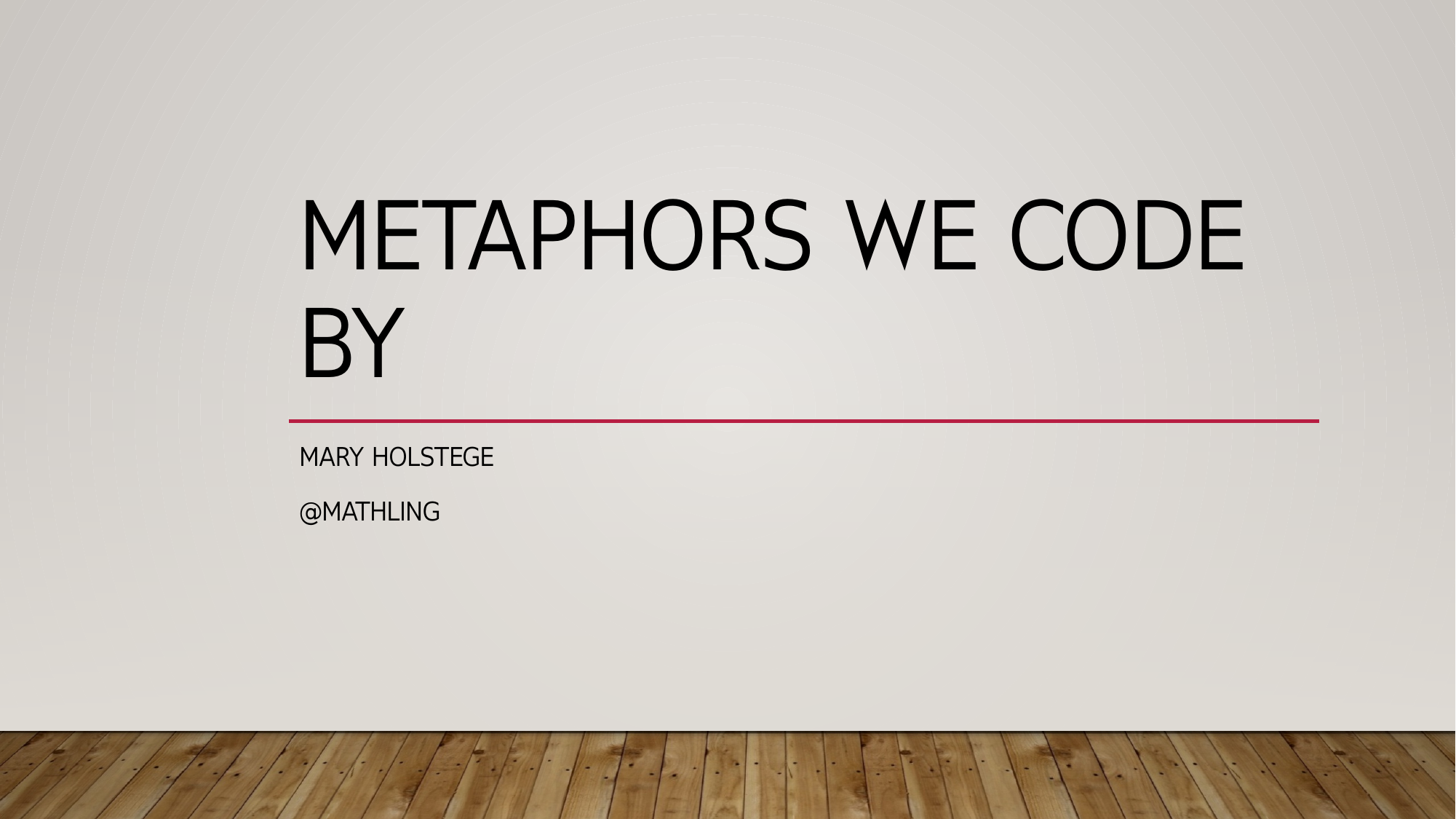

# Metaphors WE CODE BY
Mary Holstege
@mathling